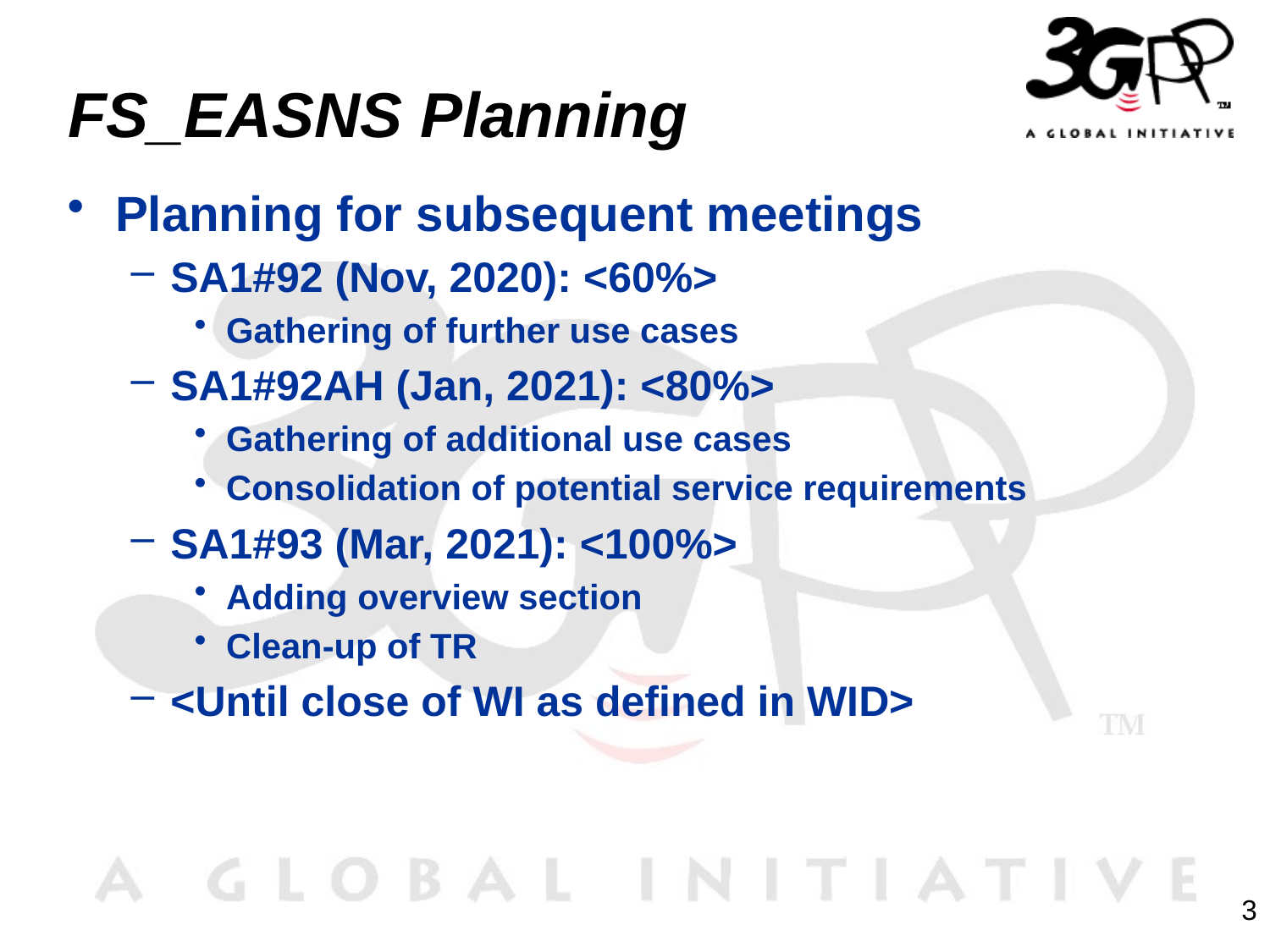

# FS_EASNS Planning
Planning for subsequent meetings
SA1#92 (Nov, 2020): <60%>
Gathering of further use cases
SA1#92AH (Jan, 2021): <80%>
Gathering of additional use cases
Consolidation of potential service requirements
SA1#93 (Mar, 2021): <100%>
Adding overview section
Clean-up of TR
<Until close of WI as defined in WID>
3